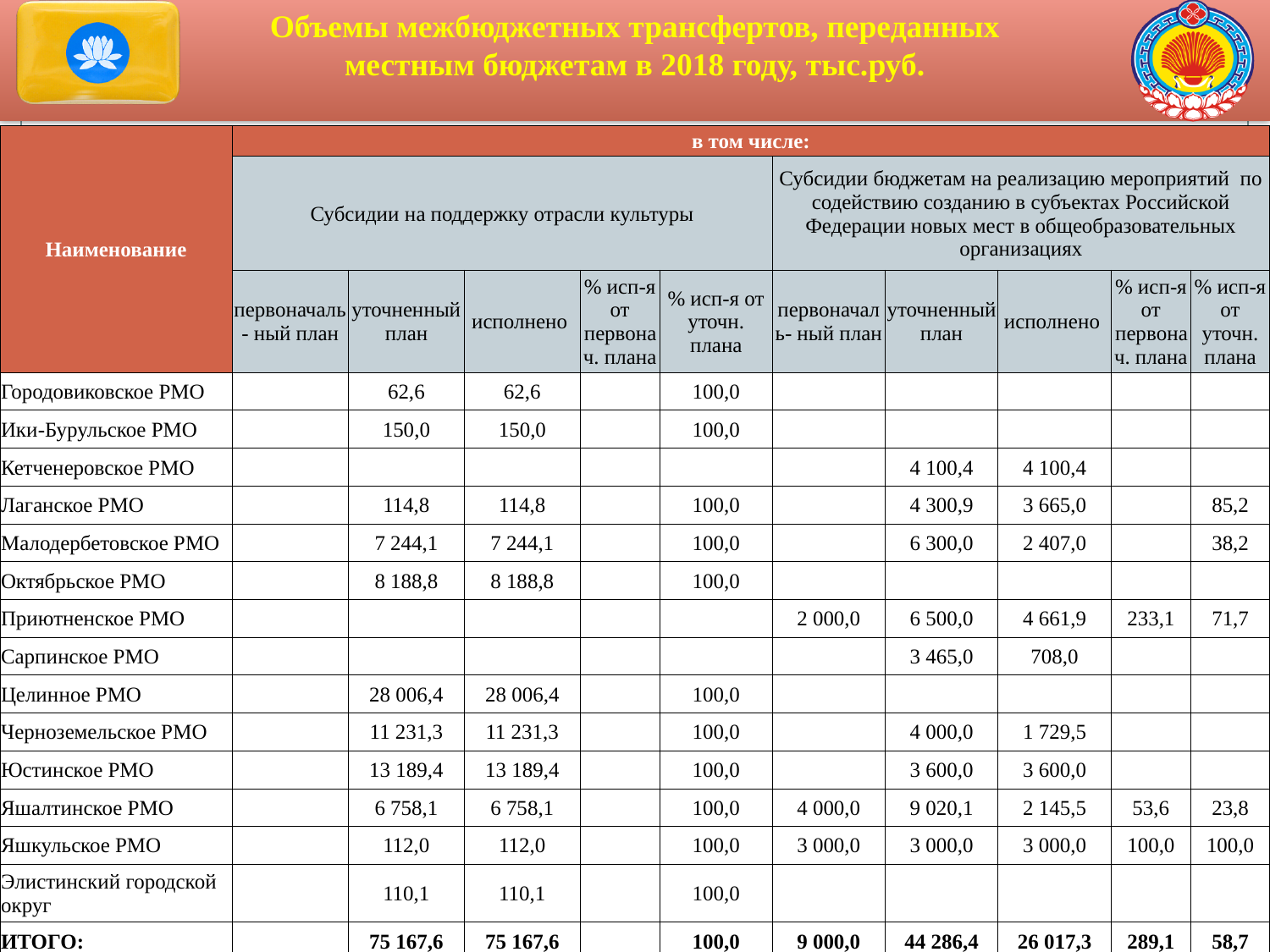

Объемы межбюджетных трансфертов, переданных местным бюджетам в 2018 году, тыс.руб.

| Наименование | в том числе: |  |  |  |  |  |  |  |  |  |
| --- | --- | --- | --- | --- | --- | --- | --- | --- | --- | --- |
|  | Субсидии на поддержку отрасли культуры |  |  |  |  | Субсидии бюджетам на реализацию мероприятий по содействию созданию в субъектах Российской Федерации новых мест в общеобразовательных организациях |  |  |  |  |
|  | первоначаль- ный план | уточненный план | исполнено | % исп-я от первонач. плана | % исп-я от уточн. плана | первоначаль- ный план | уточненный план | исполнено | % исп-я от первонач. плана | % исп-я от уточн. плана |
| Городовиковское РМО |  | 62,6 | 62,6 |  | 100,0 |  |  |  |  |  |
| Ики-Бурульское РМО |  | 150,0 | 150,0 |  | 100,0 |  |  |  |  |  |
| Кетченеровское РМО |  |  |  |  |  |  | 4 100,4 | 4 100,4 |  |  |
| Лаганское РМО |  | 114,8 | 114,8 |  | 100,0 |  | 4 300,9 | 3 665,0 |  | 85,2 |
| Малодербетовское РМО |  | 7 244,1 | 7 244,1 |  | 100,0 |  | 6 300,0 | 2 407,0 |  | 38,2 |
| Октябрьское РМО |  | 8 188,8 | 8 188,8 |  | 100,0 |  |  |  |  |  |
| Приютненское РМО |  |  |  |  |  | 2 000,0 | 6 500,0 | 4 661,9 | 233,1 | 71,7 |
| Сарпинское РМО |  |  |  |  |  |  | 3 465,0 | 708,0 |  |  |
| Целинное РМО |  | 28 006,4 | 28 006,4 |  | 100,0 |  |  |  |  |  |
| Черноземельское РМО |  | 11 231,3 | 11 231,3 |  | 100,0 |  | 4 000,0 | 1 729,5 |  |  |
| Юстинское РМО |  | 13 189,4 | 13 189,4 |  | 100,0 |  | 3 600,0 | 3 600,0 |  |  |
| Яшалтинское РМО |  | 6 758,1 | 6 758,1 |  | 100,0 | 4 000,0 | 9 020,1 | 2 145,5 | 53,6 | 23,8 |
| Яшкульское РМО |  | 112,0 | 112,0 |  | 100,0 | 3 000,0 | 3 000,0 | 3 000,0 | 100,0 | 100,0 |
| Элистинский городской округ |  | 110,1 | 110,1 |  | 100,0 |  |  |  |  |  |
| ИТОГО: |  | 75 167,6 | 75 167,6 |  | 100,0 | 9 000,0 | 44 286,4 | 26 017,3 | 289,1 | 58,7 |